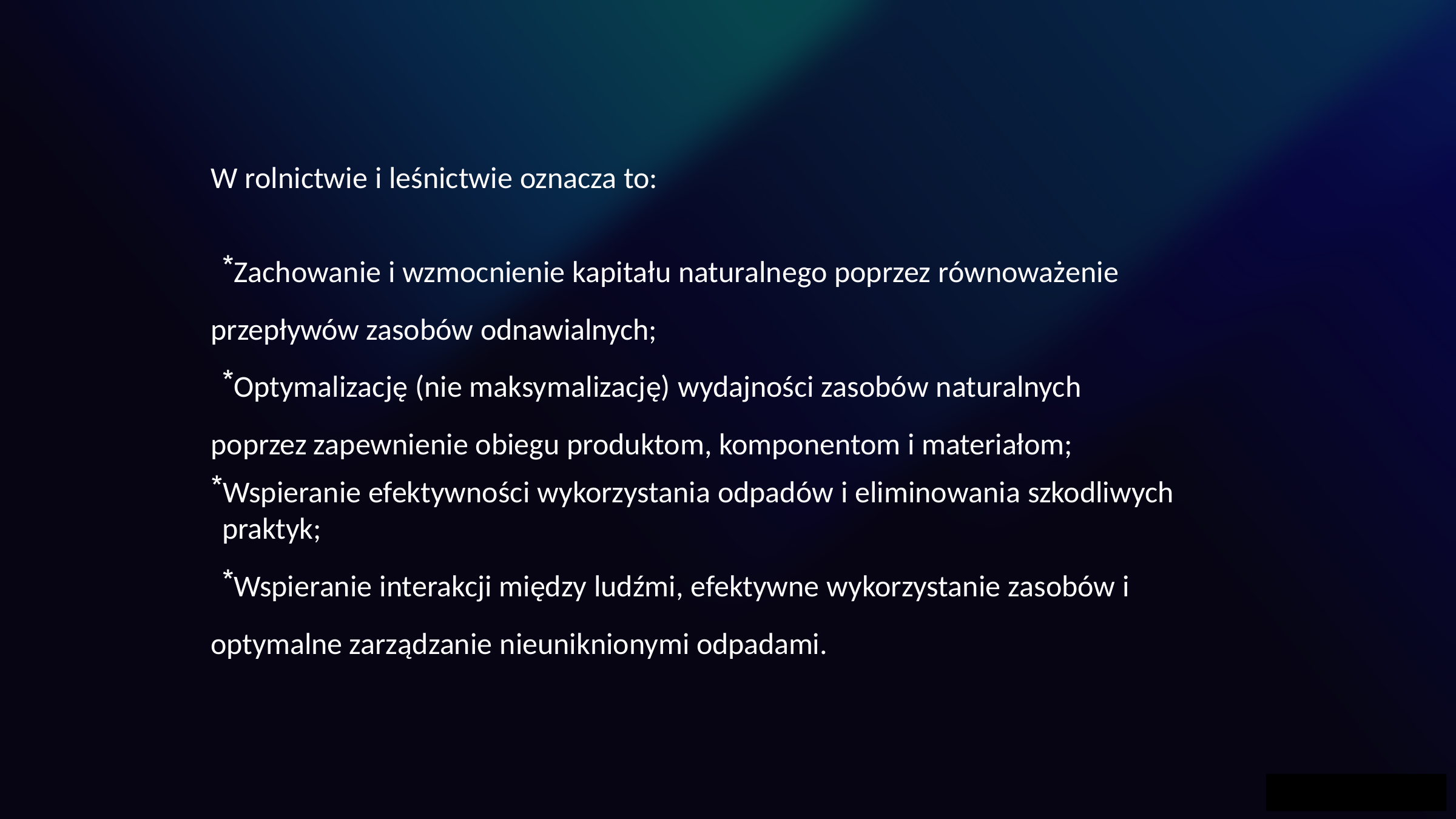

W rolnictwie i leśnictwie oznacza to:

Zachowanie i wzmocnienie kapitału naturalnego poprzez równoważenie przepływów zasobów odnawialnych;
Optymalizację (nie maksymalizację) wydajności zasobów naturalnych poprzez zapewnienie obiegu produktom, komponentom i materiałom;
Wspieranie efektywności wykorzystania odpadów i eliminowania szkodliwych praktyk;
Wspieranie interakcji między ludźmi, efektywne wykorzystanie zasobów i optymalne zarządzanie nieuniknionymi odpadami.